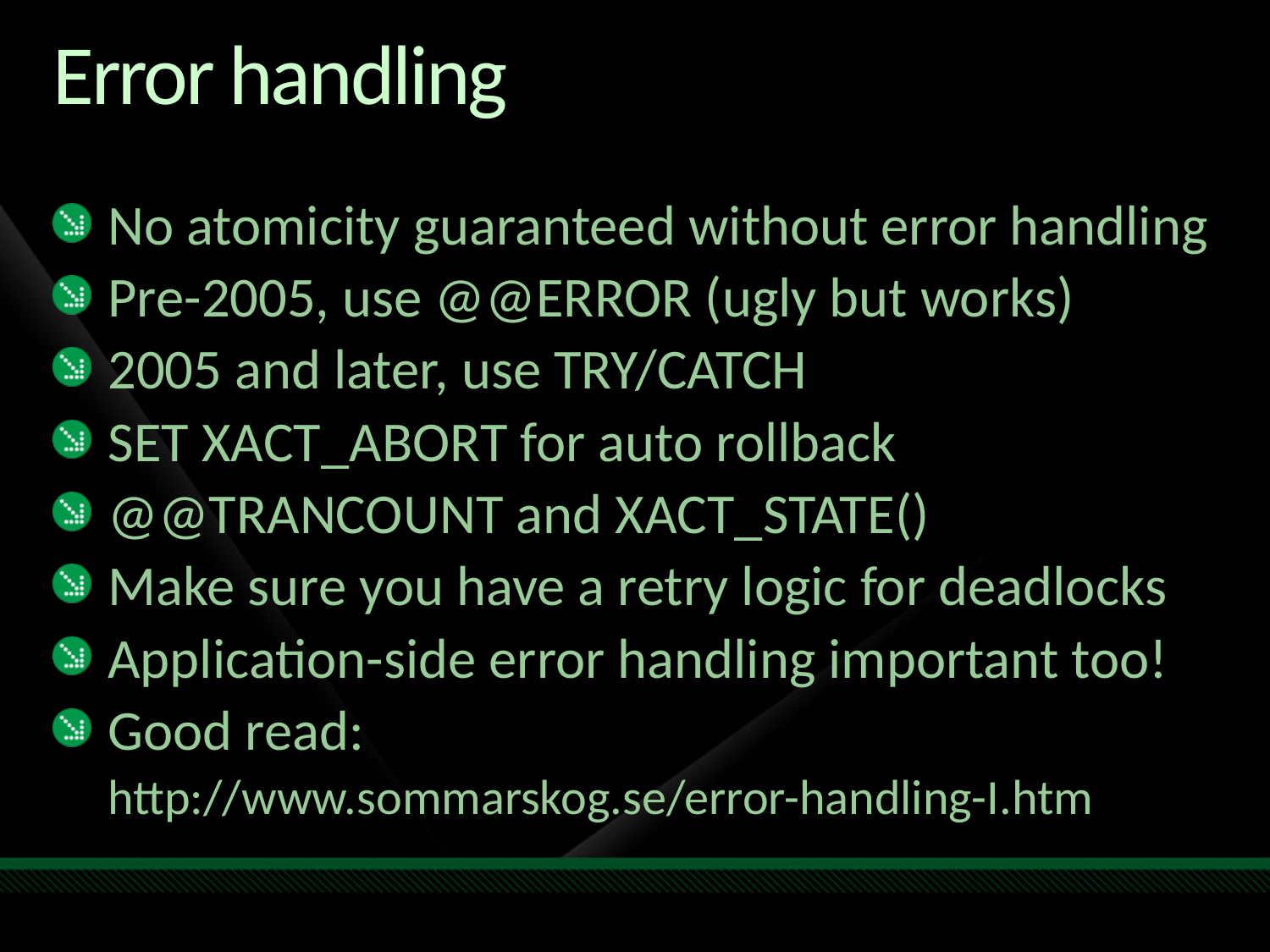

# Error handling
No atomicity guaranteed without error handling
Pre-2005, use @@ERROR (ugly but works)
2005 and later, use TRY/CATCH
SET XACT_ABORT for auto rollback
@@TRANCOUNT and XACT_STATE()
Make sure you have a retry logic for deadlocks
Application-side error handling important too!
Good read:
	http://www.sommarskog.se/error-handling-I.htm